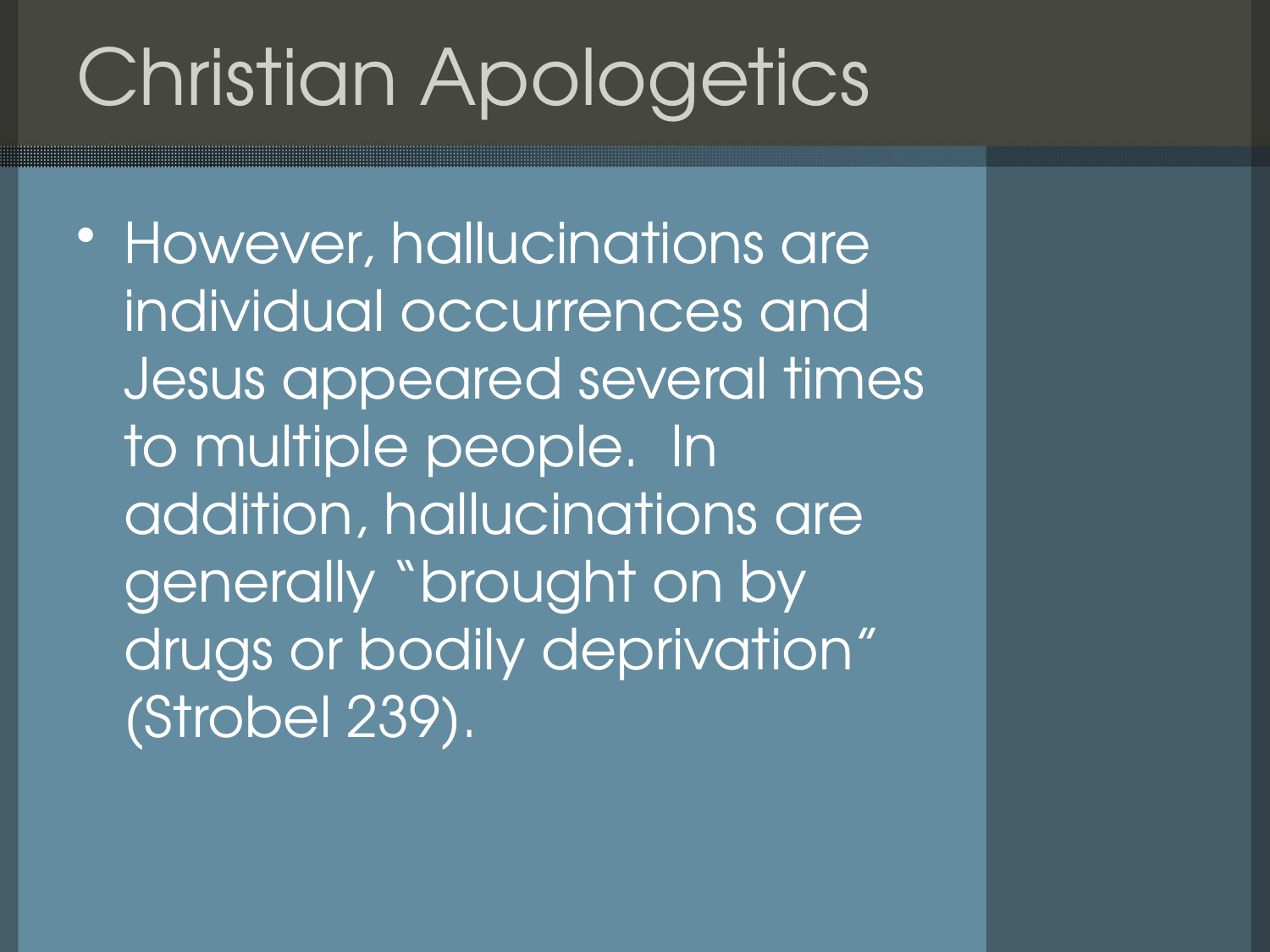

# Christian Apologetics
However, hallucinations are individual occurrences and Jesus appeared several times to multiple people.  In addition, hallucinations are generally “brought on by drugs or bodily deprivation” (Strobel 239).